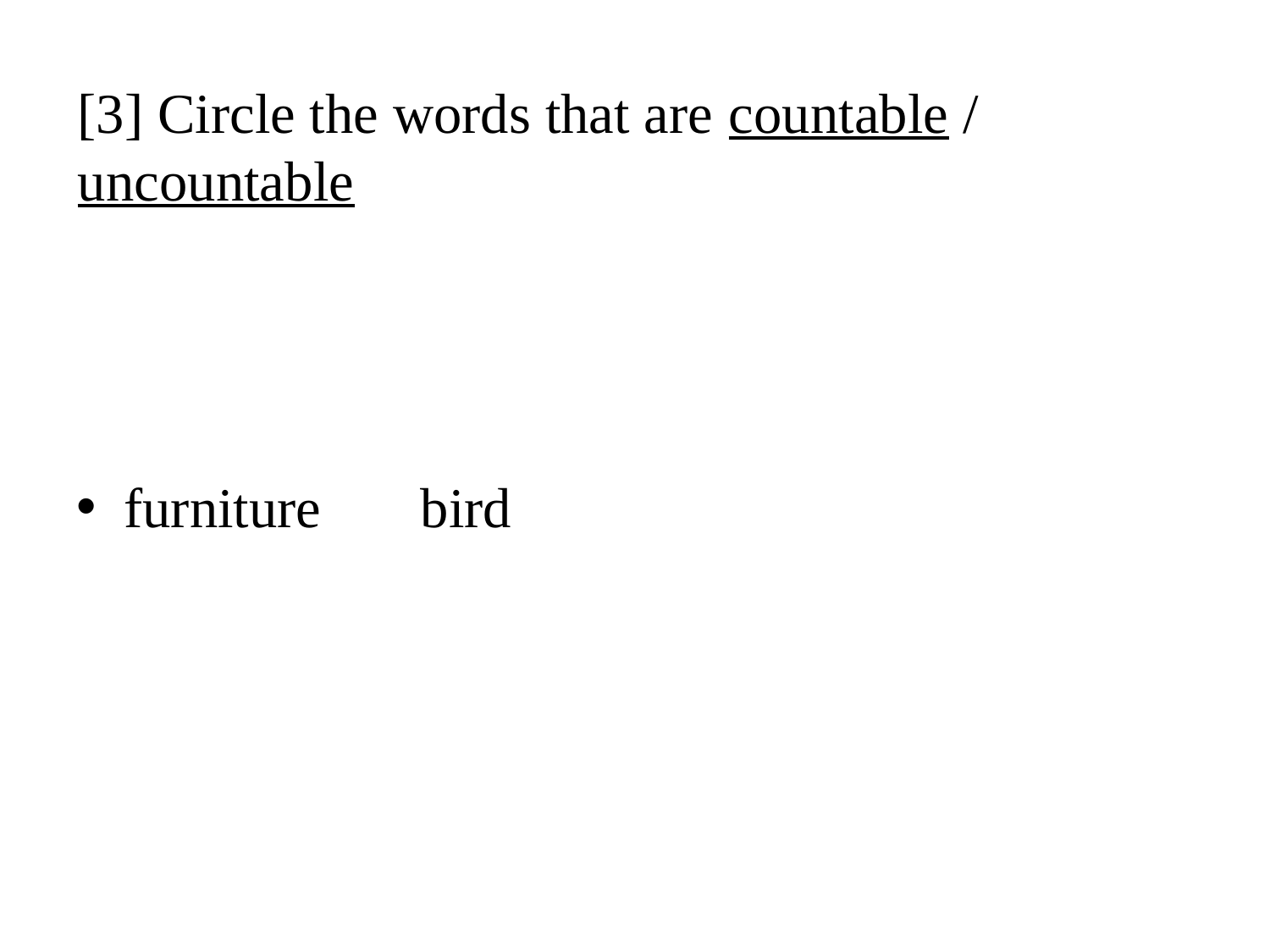

# [3] Circle the words that are countable / uncountable

furniture       bird